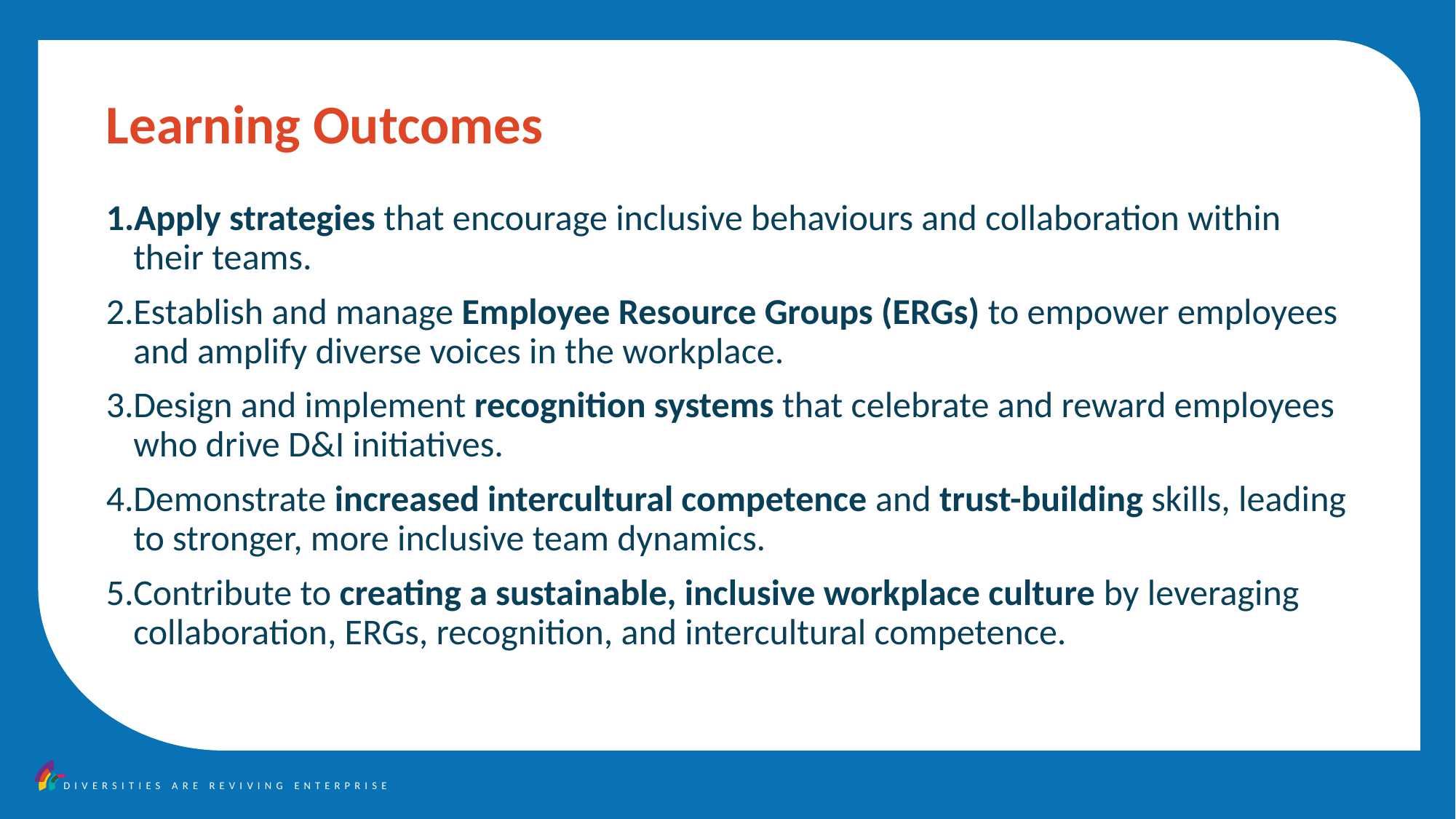

Learning Outcomes
Apply strategies that encourage inclusive behaviours and collaboration within their teams.
Establish and manage Employee Resource Groups (ERGs) to empower employees and amplify diverse voices in the workplace.
Design and implement recognition systems that celebrate and reward employees who drive D&I initiatives.
Demonstrate increased intercultural competence and trust-building skills, leading to stronger, more inclusive team dynamics.
Contribute to creating a sustainable, inclusive workplace culture by leveraging collaboration, ERGs, recognition, and intercultural competence.